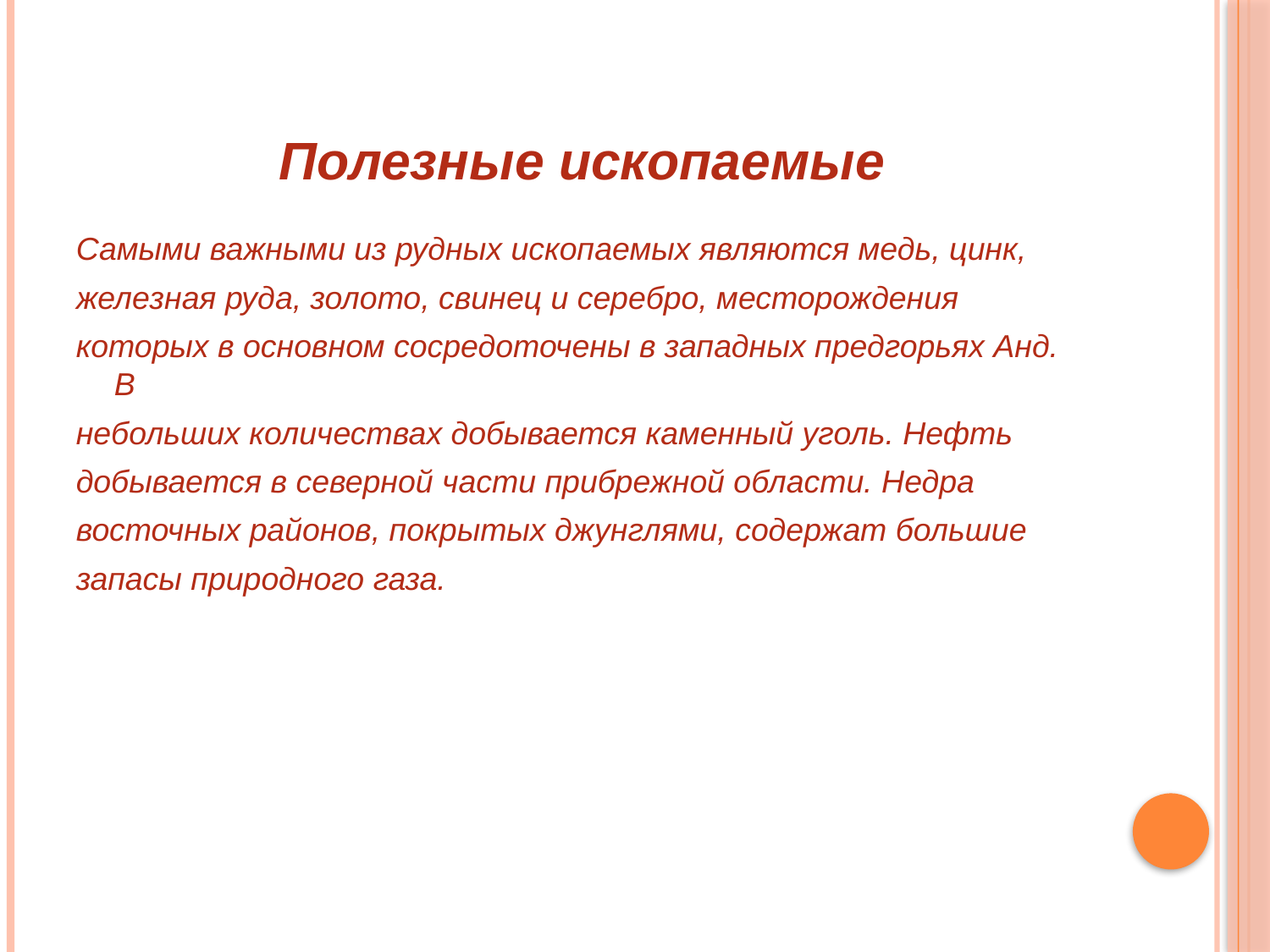

# Полезные ископаемые
Самыми важными из рудных ископаемых являются медь, цинк,
железная руда, золото, свинец и серебро, месторождения
которых в основном сосредоточены в западных предгорьях Анд. В
небольших количествах добывается каменный уголь. Нефть
добывается в северной части прибрежной области. Недра
восточных районов, покрытых джунглями, содержат большие
запасы природного газа.